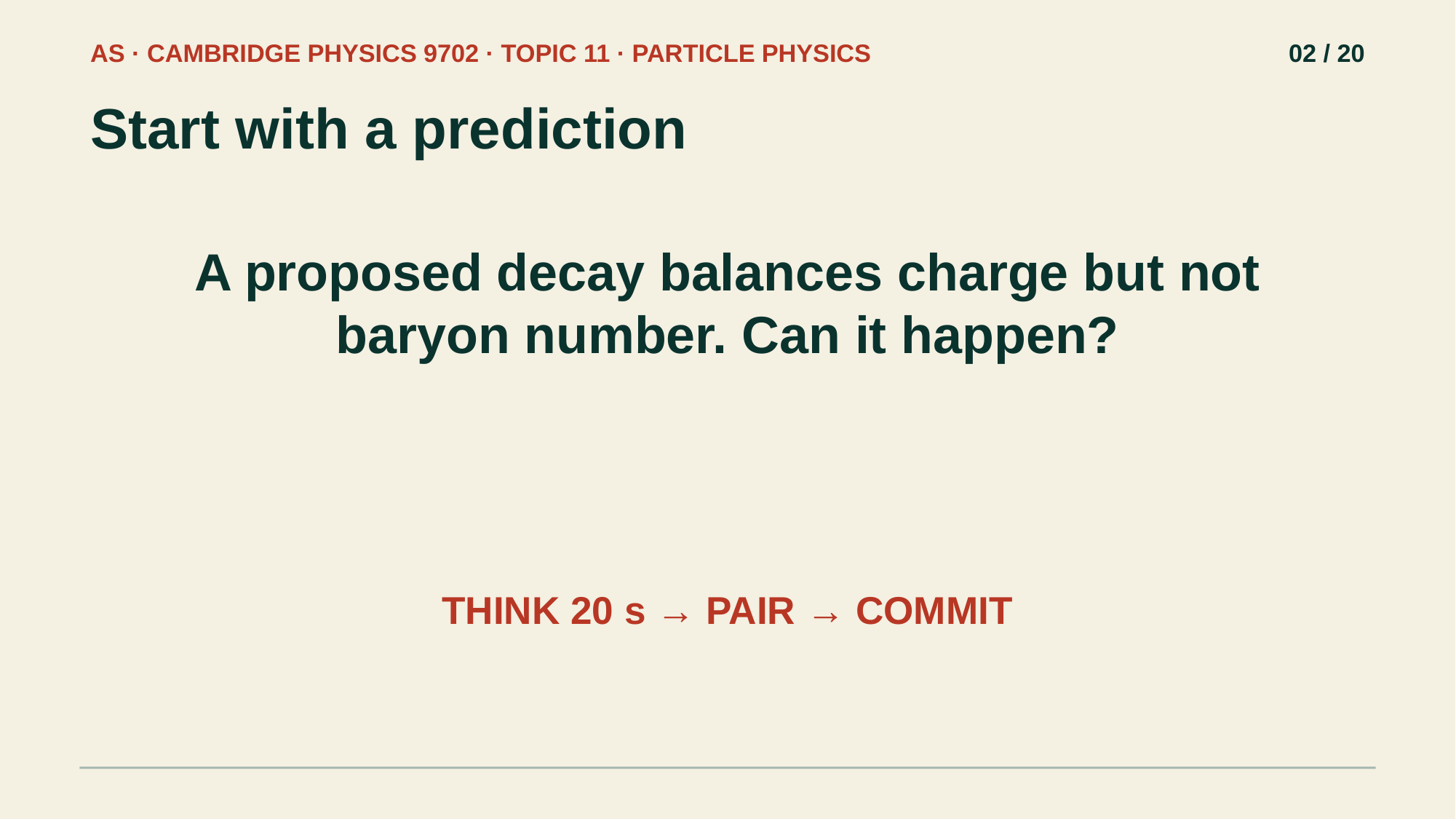

AS · CAMBRIDGE PHYSICS 9702 · TOPIC 11 · PARTICLE PHYSICS
02 / 20
Start with a prediction
A proposed decay balances charge but not baryon number. Can it happen?
THINK 20 s → PAIR → COMMIT